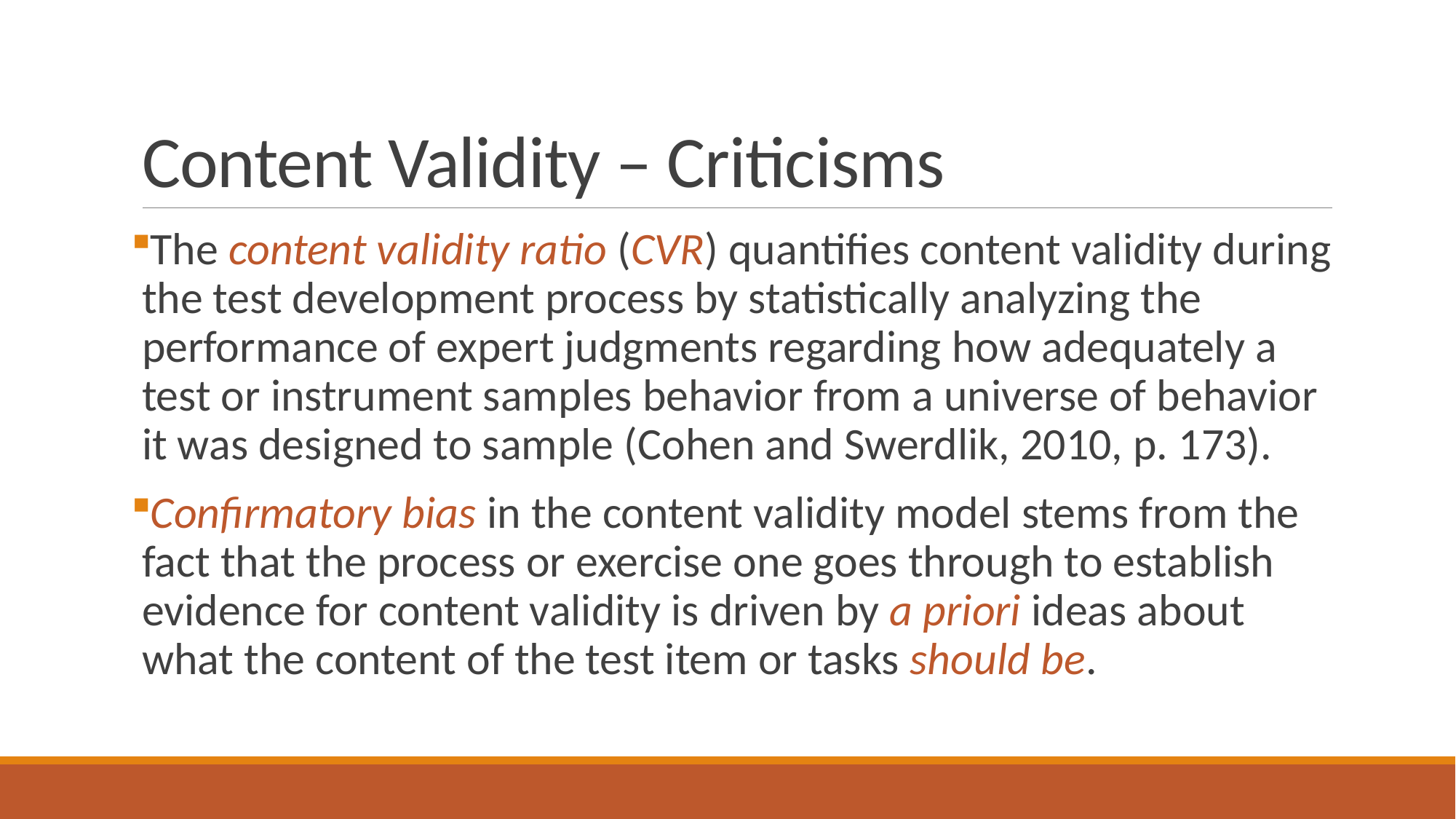

# Content Validity – Criticisms
The content validity ratio (CVR) quantifies content validity during the test development process by statistically analyzing the performance of expert judgments regarding how adequately a test or instrument samples behavior from a universe of behavior it was designed to sample (Cohen and Swerdlik, 2010, p. 173).
Confirmatory bias in the content validity model stems from the fact that the process or exercise one goes through to establish evidence for content validity is driven by a priori ideas about what the content of the test item or tasks should be.